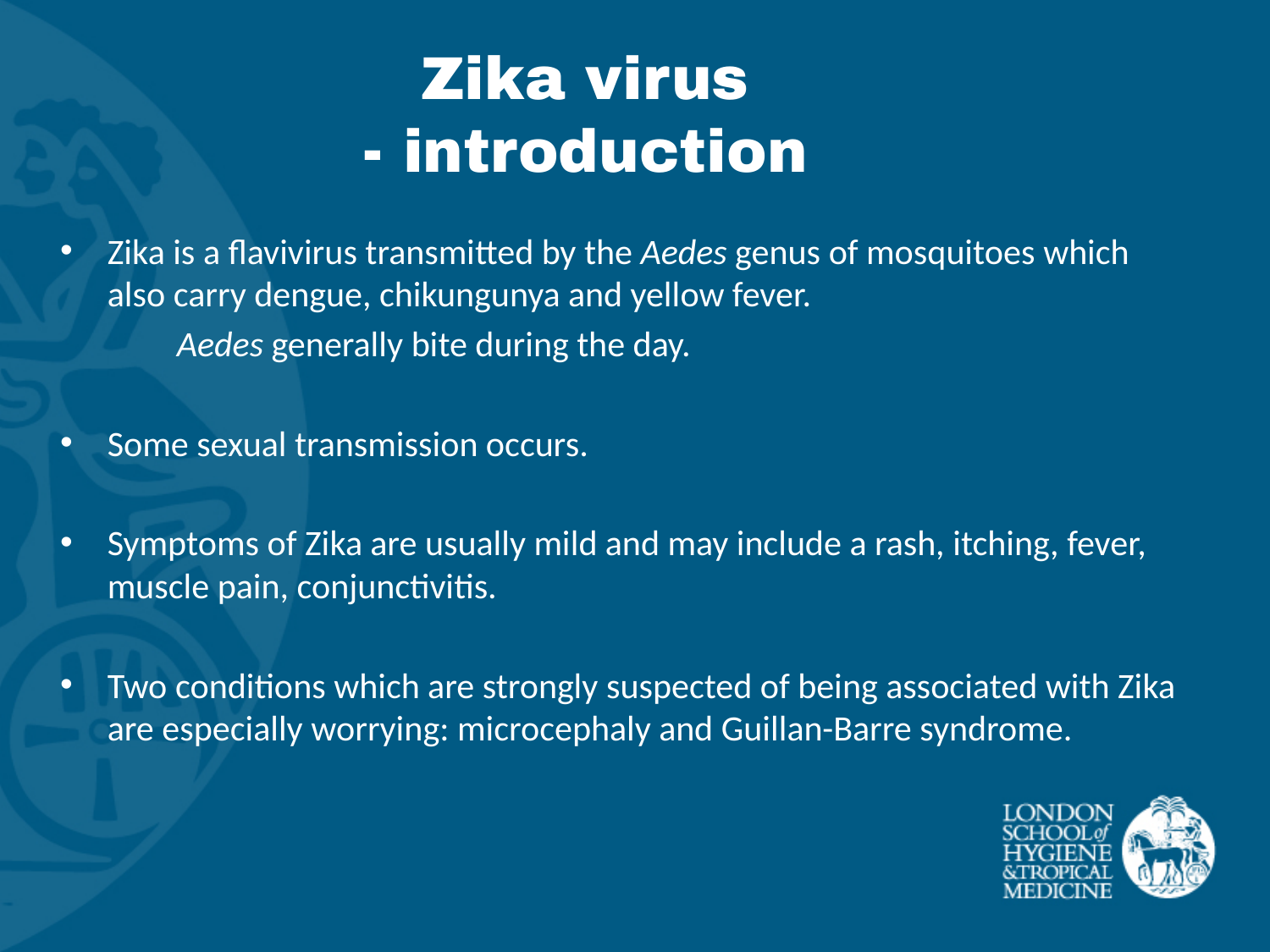

# Zika virus - introduction
Zika is a flavivirus transmitted by the Aedes genus of mosquitoes which also carry dengue, chikungunya and yellow fever.
	Aedes generally bite during the day.

Some sexual transmission occurs.

Symptoms of Zika are usually mild and may include a rash, itching, fever, muscle pain, conjunctivitis.

Two conditions which are strongly suspected of being associated with Zika are especially worrying: microcephaly and Guillan-Barre syndrome.